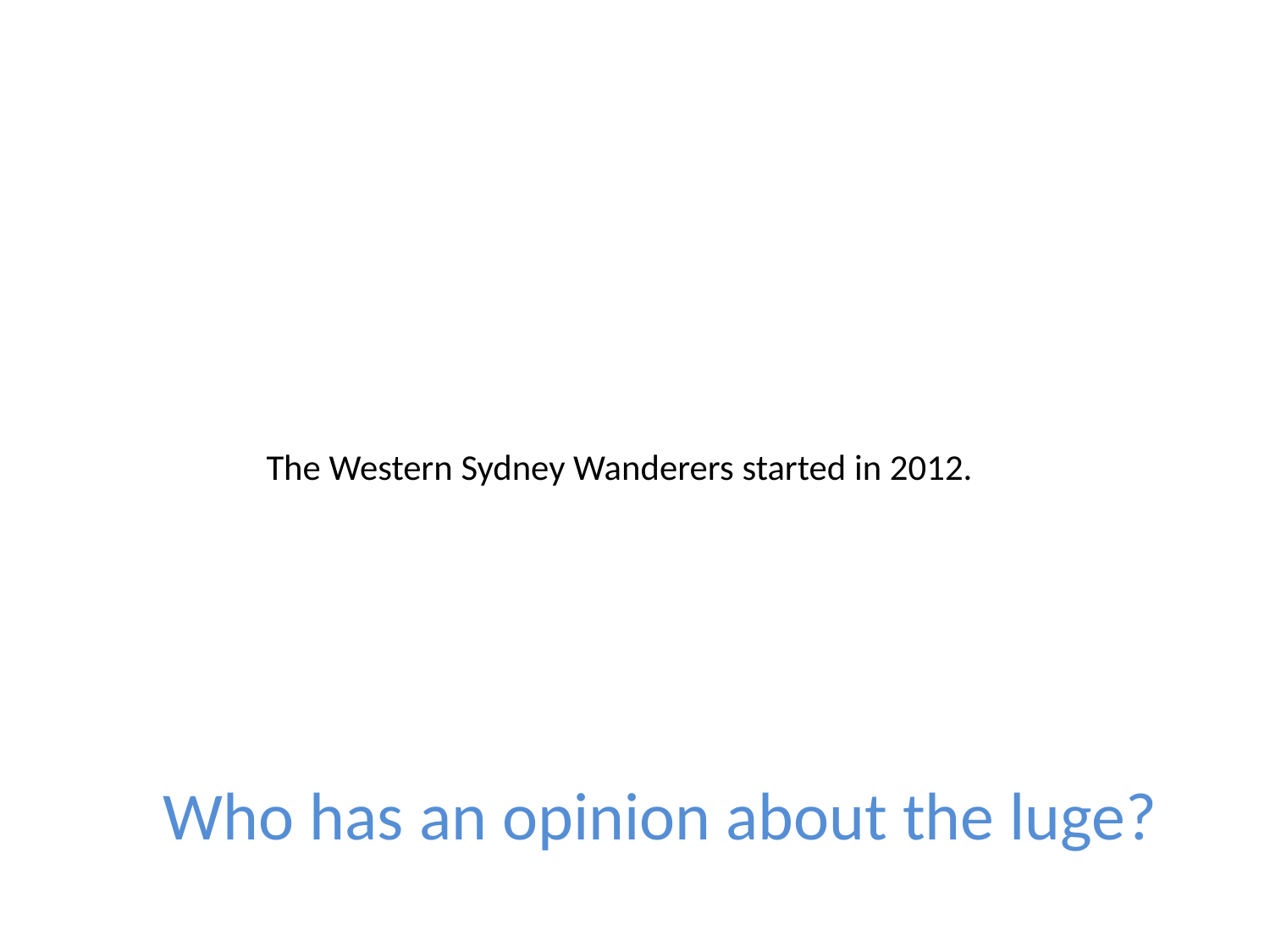

# The Western Sydney Wanderers started in 2012.
Who has an opinion about the luge?